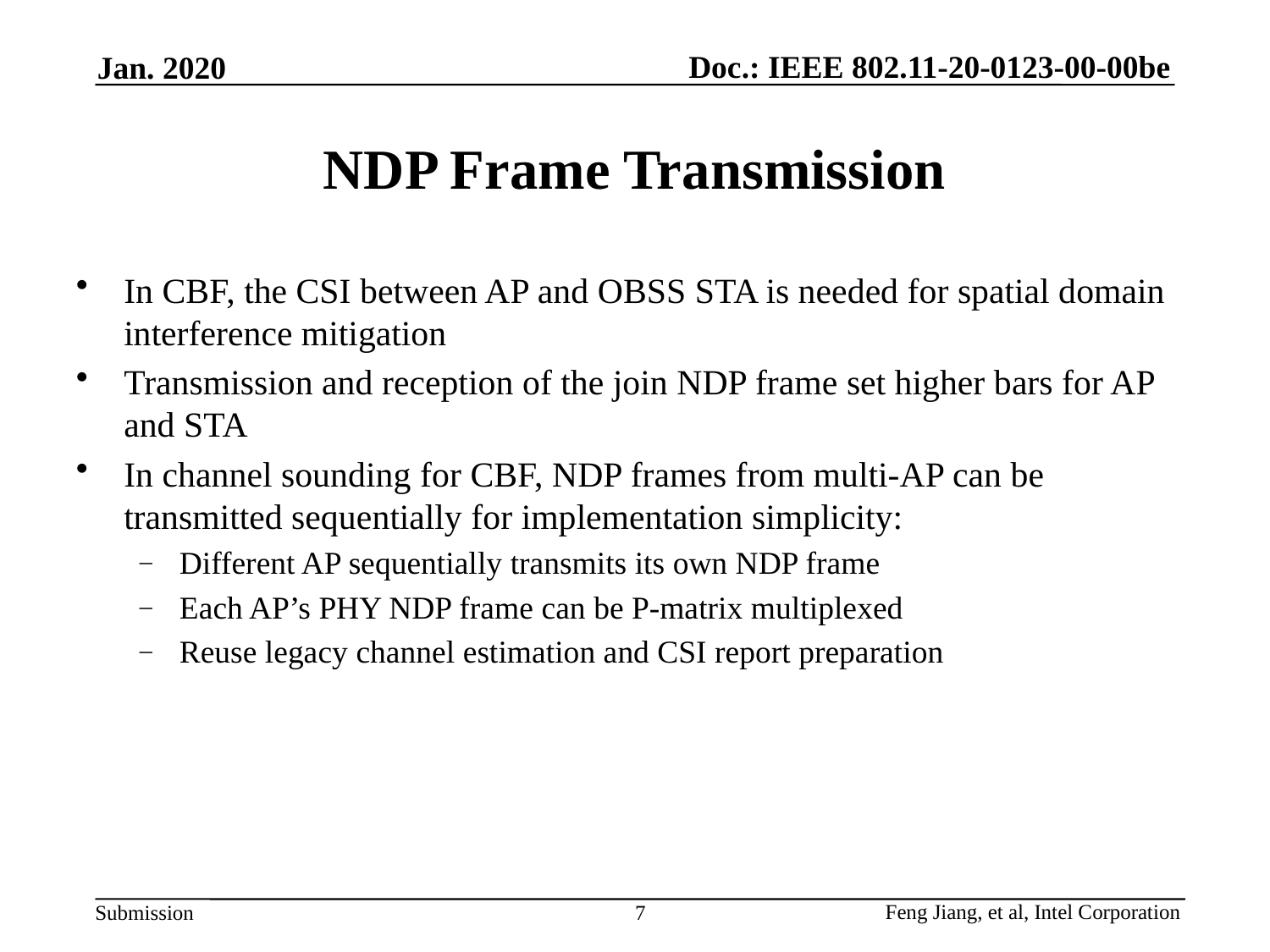

Jan. 2020
# NDP Frame Transmission
In CBF, the CSI between AP and OBSS STA is needed for spatial domain interference mitigation
Transmission and reception of the join NDP frame set higher bars for AP and STA
In channel sounding for CBF, NDP frames from multi-AP can be transmitted sequentially for implementation simplicity:
Different AP sequentially transmits its own NDP frame
Each AP’s PHY NDP frame can be P-matrix multiplexed
Reuse legacy channel estimation and CSI report preparation

7